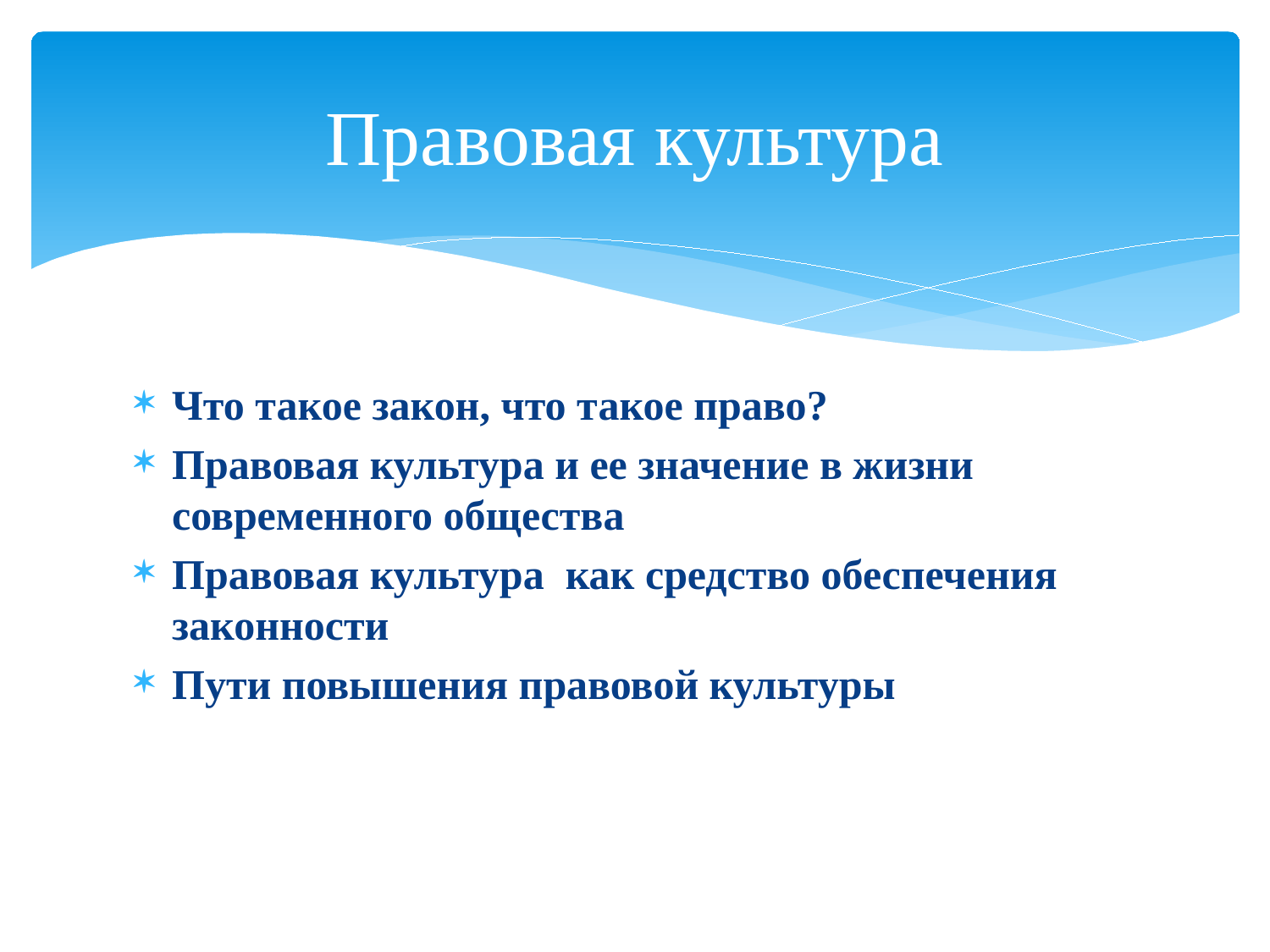

# Правовая культура
Что такое закон, что такое право?
Правовая культура и ее значение в жизни современного общества
Правовая культура  как средство обеспечения законности
Пути повышения правовой культуры